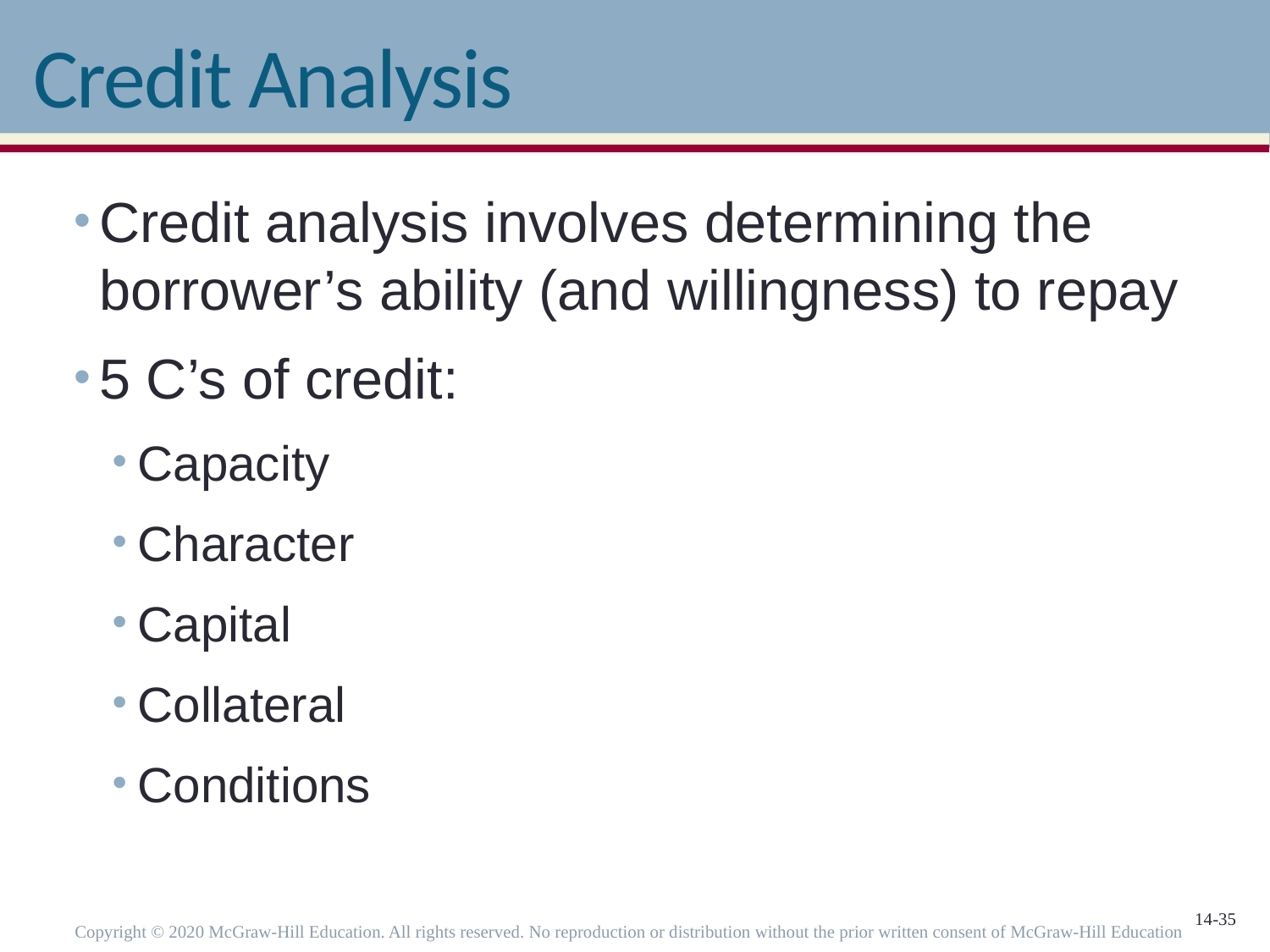

# Credit Analysis
Credit analysis involves determining the borrower’s ability (and willingness) to repay
5 C’s of credit:
Capacity
Character
Capital
Collateral
Conditions
Copyright © 2020 McGraw-Hill Education. All rights reserved. No reproduction or distribution without the prior written consent of McGraw-Hill Education